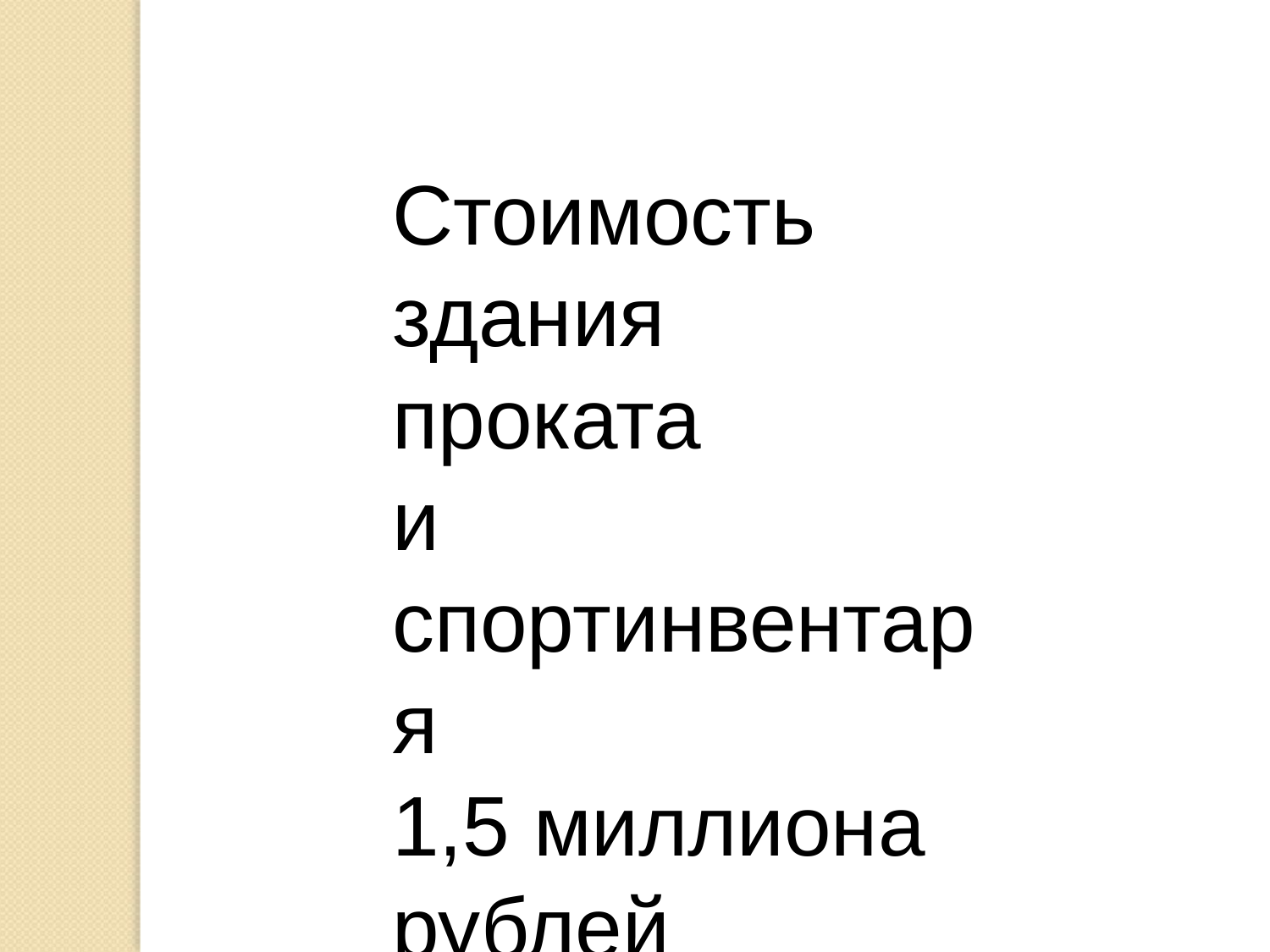

Стоимость
здания проката
и
спортинвентаря
1,5 миллиона
рублей